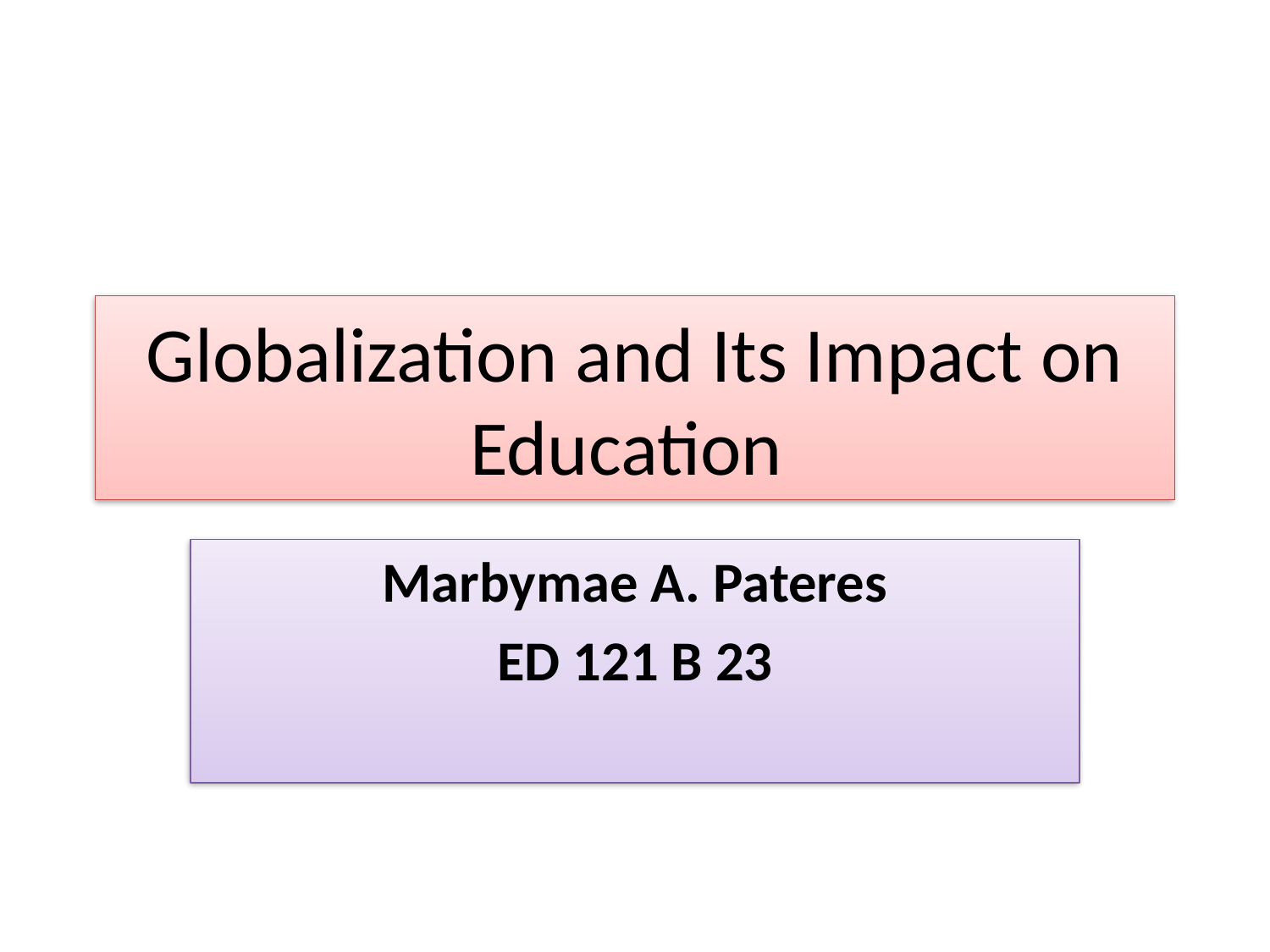

# Globalization and Its Impact on Education
Marbymae A. Pateres
ED 121 B 23